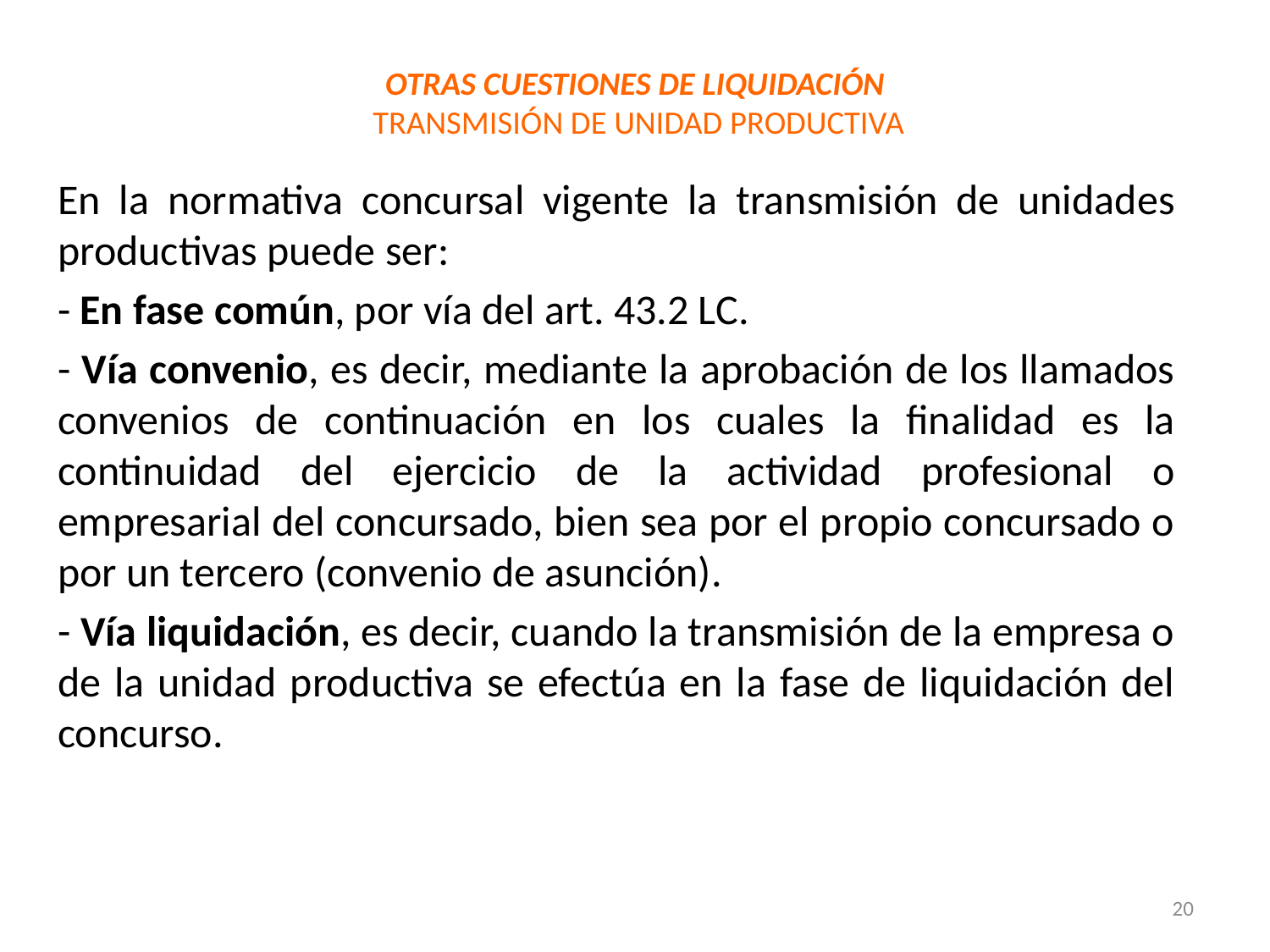

# OTRAS CUESTIONES DE LIQUIDACIÓN  TRANSMISIÓN DE UNIDAD PRODUCTIVA
En la normativa concursal vigente la transmisión de unidades productivas puede ser:
- En fase común, por vía del art. 43.2 LC.
- Vía convenio, es decir, mediante la aprobación de los llamados convenios de continuación en los cuales la finalidad es la continuidad del ejercicio de la actividad profesional o empresarial del concursado, bien sea por el propio concursado o por un tercero (convenio de asunción).
- Vía liquidación, es decir, cuando la transmisión de la empresa o de la unidad productiva se efectúa en la fase de liquidación del concurso.

20